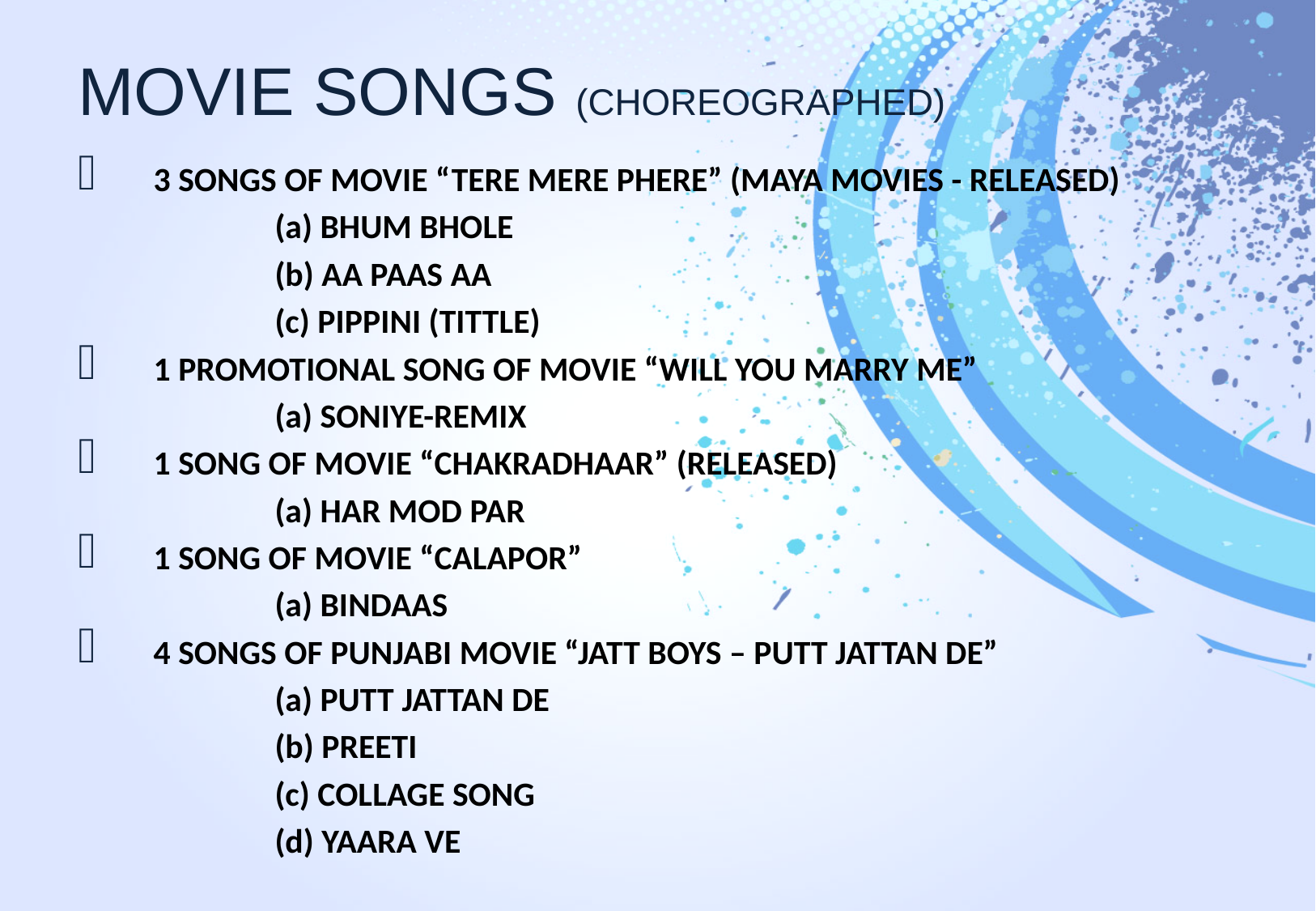

# MOVIE SONGS (CHOREOGRAPHED)
3 SONGS OF MOVIE “TERE MERE PHERE” (MAYA MOVIES - RELEASED)
		(a) BHUM BHOLE
		(b) AA PAAS AA
		(c) PIPPINI (TITTLE)
1 PROMOTIONAL SONG OF MOVIE “WILL YOU MARRY ME”
		(a) SONIYE-REMIX
1 SONG OF MOVIE “CHAKRADHAAR” (RELEASED)
		(a) HAR MOD PAR
1 SONG OF MOVIE “CALAPOR”
		(a) BINDAAS
4 SONGS OF PUNJABI MOVIE “JATT BOYS – PUTT JATTAN DE”
		(a) PUTT JATTAN DE
		(b) PREETI
		(c) COLLAGE SONG
		(d) YAARA VE